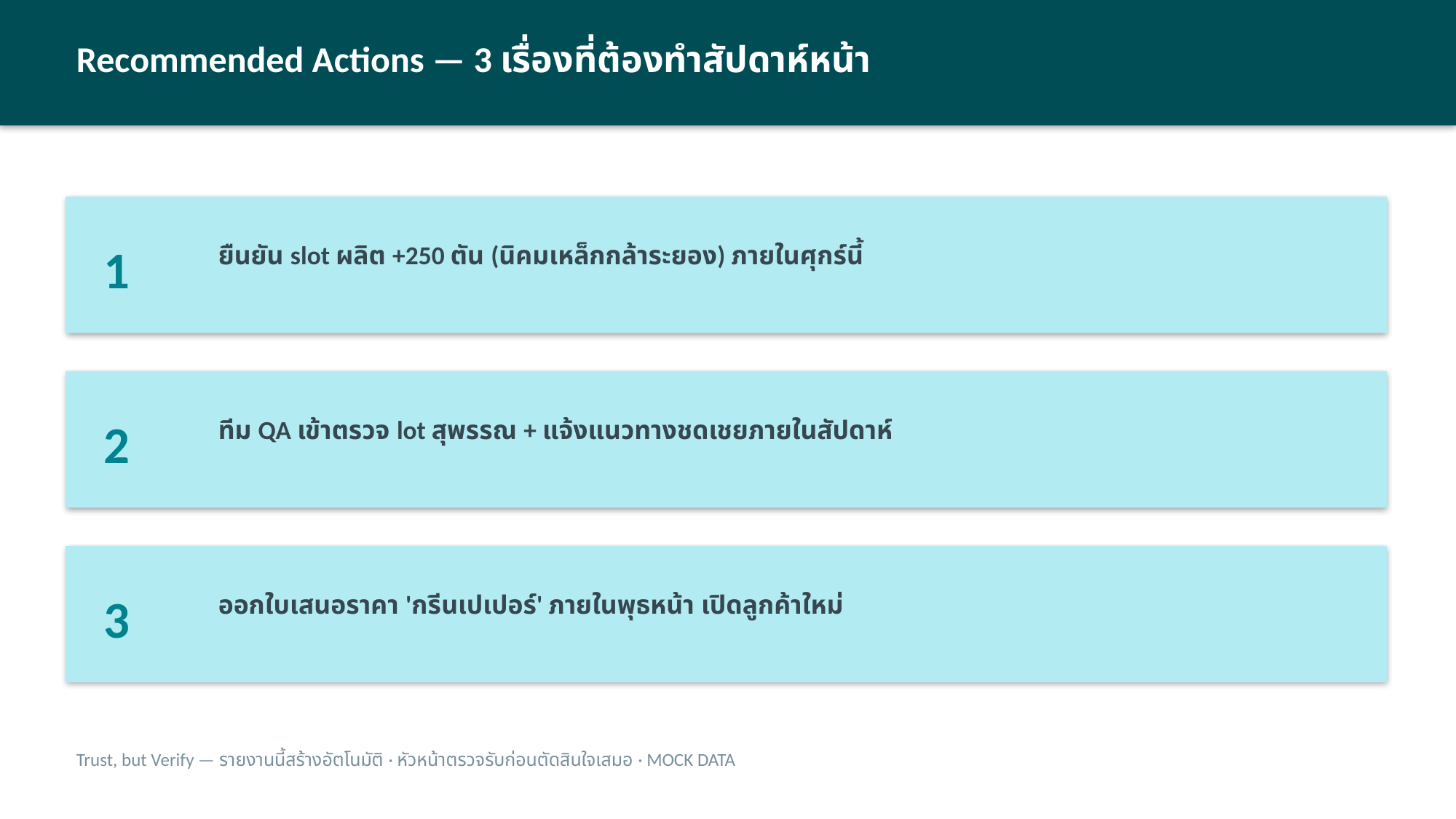

Recommended Actions — 3 เรื่องที่ต้องทำสัปดาห์หน้า

1
ยืนยัน slot ผลิต +250 ตัน (นิคมเหล็กกล้าระยอง) ภายในศุกร์นี้

2
ทีม QA เข้าตรวจ lot สุพรรณ + แจ้งแนวทางชดเชยภายในสัปดาห์

3
ออกใบเสนอราคา 'กรีนเปเปอร์' ภายในพุธหน้า เปิดลูกค้าใหม่
Trust, but Verify — รายงานนี้สร้างอัตโนมัติ · หัวหน้าตรวจรับก่อนตัดสินใจเสมอ · MOCK DATA